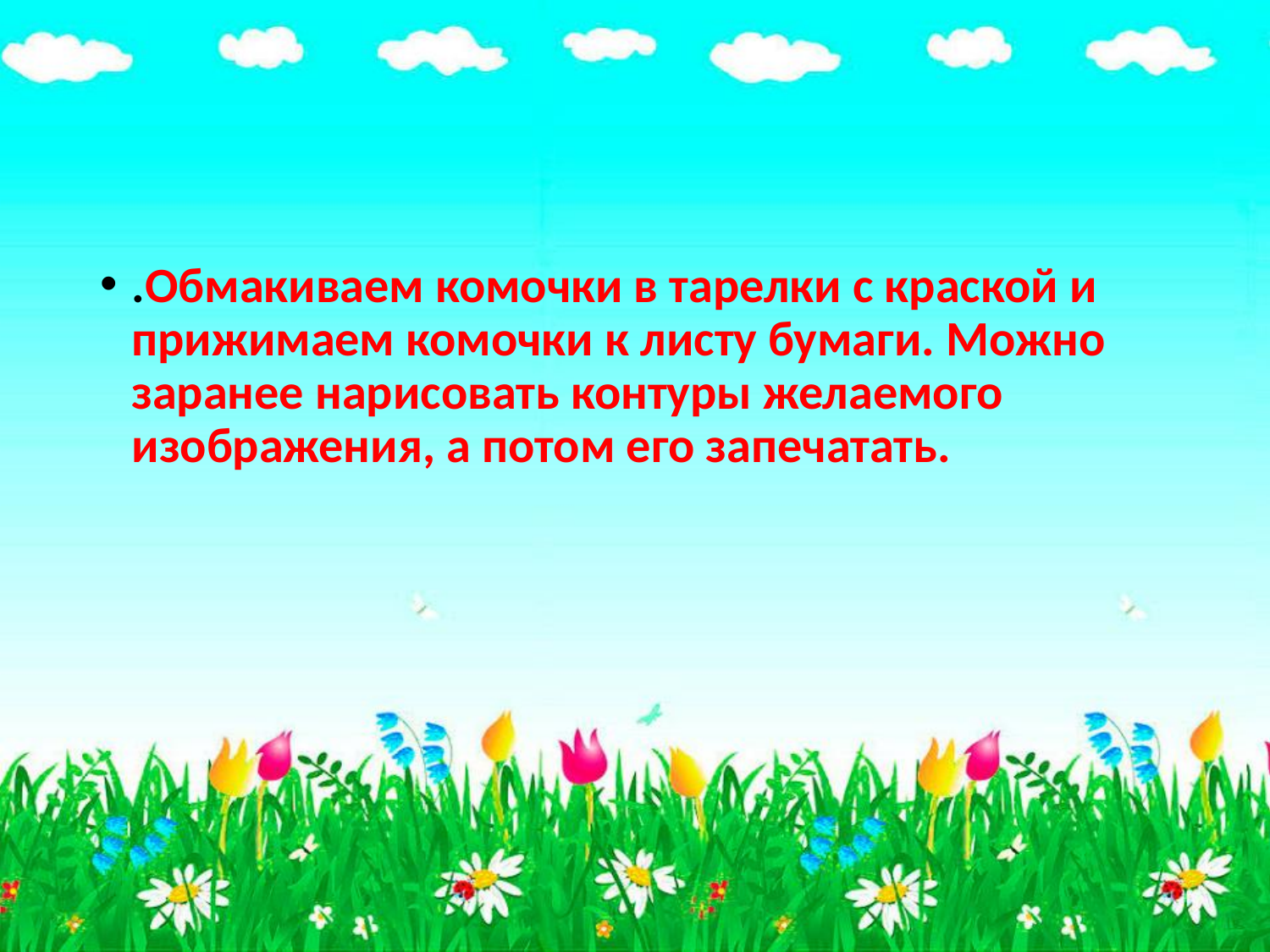

.Обмакиваем комочки в тарелки с краской и прижимаем комочки к листу бумаги. Можно заранее нарисовать контуры желаемого изображения, а потом его запечатать.